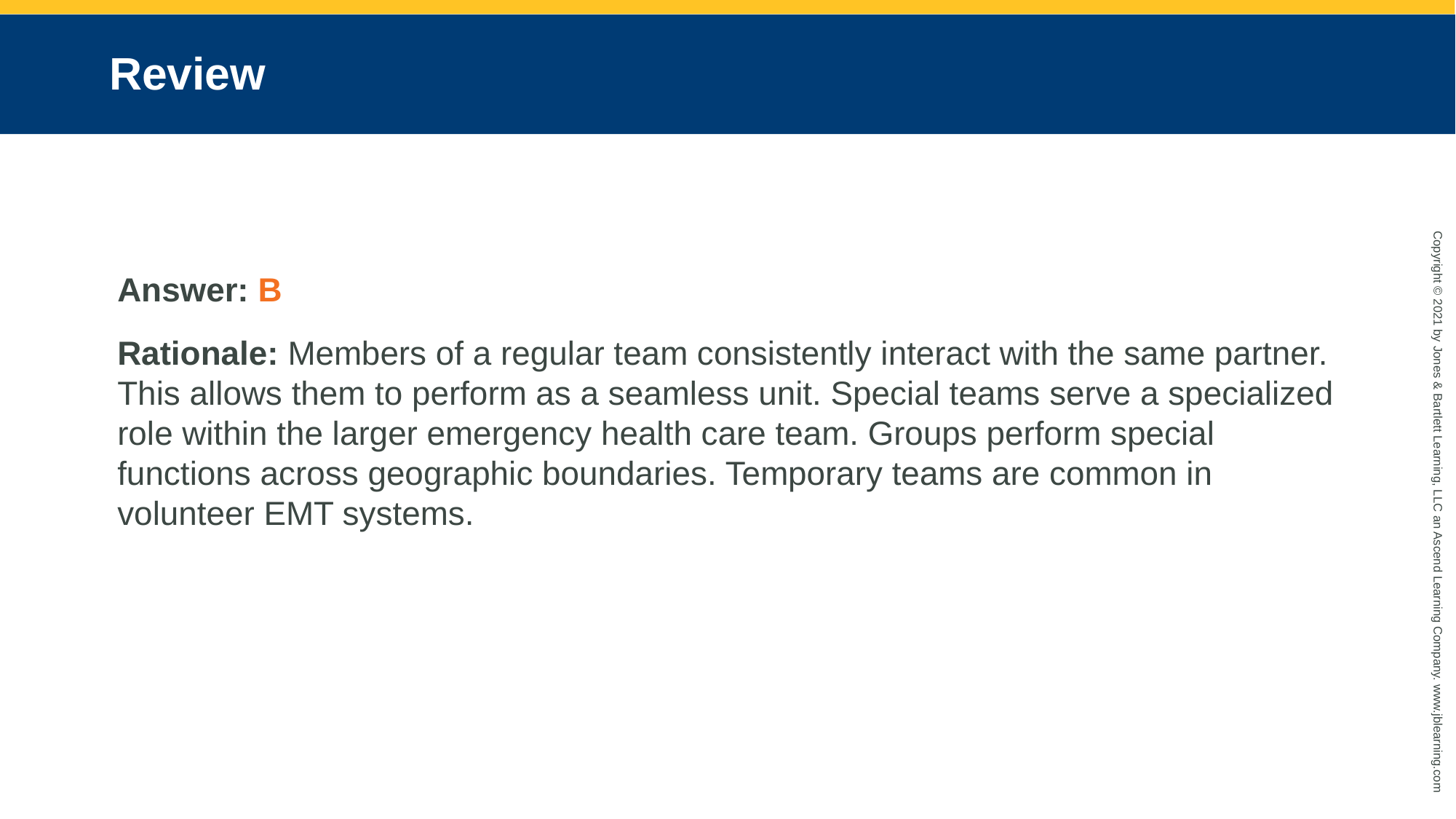

# Review
Answer: B
Rationale: Members of a regular team consistently interact with the same partner. This allows them to perform as a seamless unit. Special teams serve a specialized role within the larger emergency health care team. Groups perform special functions across geographic boundaries. Temporary teams are common in volunteer EMT systems.